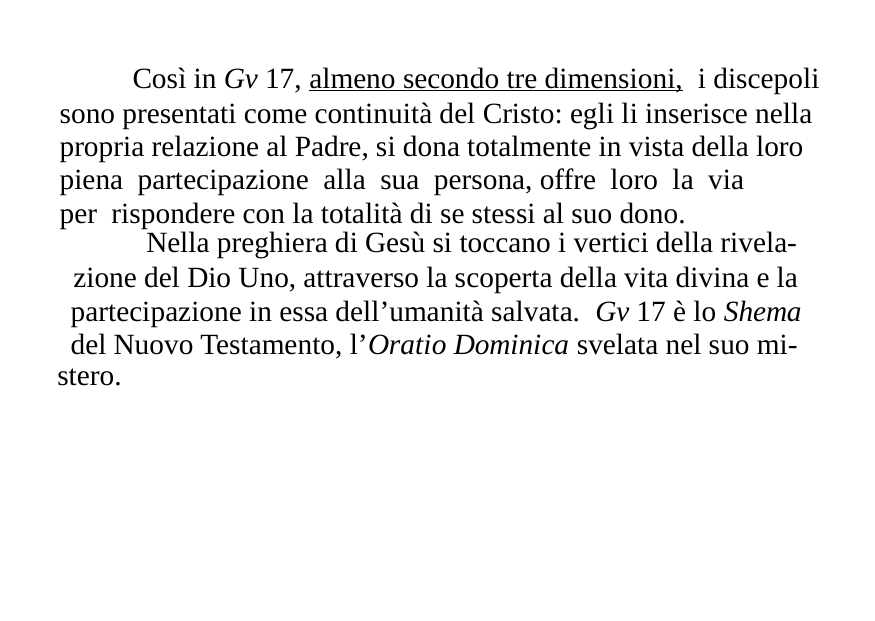

Così in Gv 17, almeno secondo tre dimensioni,  i discepoli
sono presentati come continuità del Cristo: egli li inserisce nella
propria relazione al Padre, si dona totalmente in vista della loro
piena  partecipazione  alla  sua  persona, offre  loro  la  via
per  rispondere con la totalità di se stessi al suo dono.
	Nella preghiera di Gesù si toccano i vertici della rivela-
zione del Dio Uno, attraverso la scoperta della vita divina e la
partecipazione in essa dell’umanità salvata.  Gv 17 è lo Shema
del Nuovo Testamento, l’Oratio Dominica svelata nel suo mi-
stero.